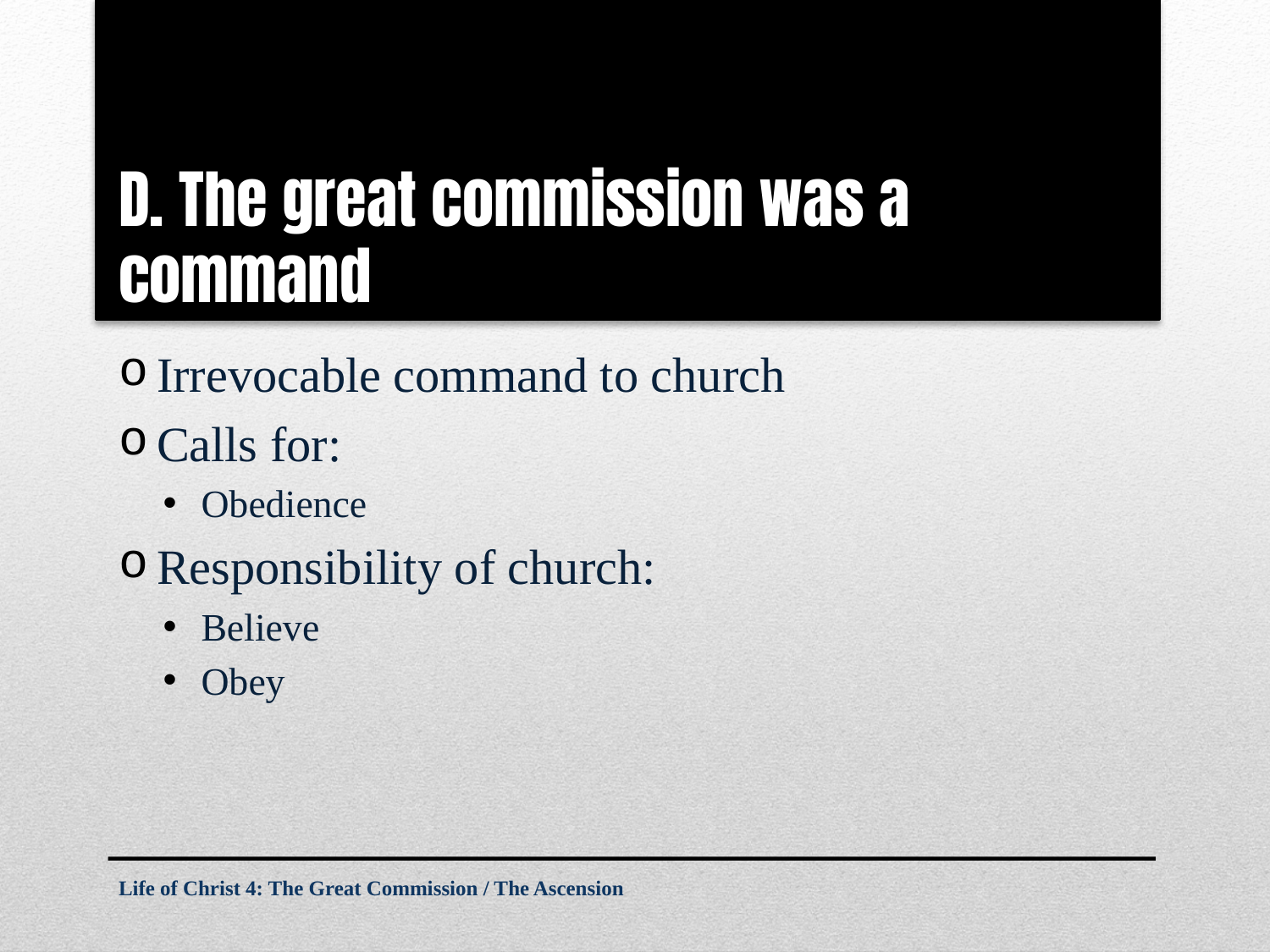

# D. The great commission was a command
Irrevocable command to church
Calls for:
Obedience
Responsibility of church:
Believe
Obey

Life of Christ 4: The Great Commission / The Ascension